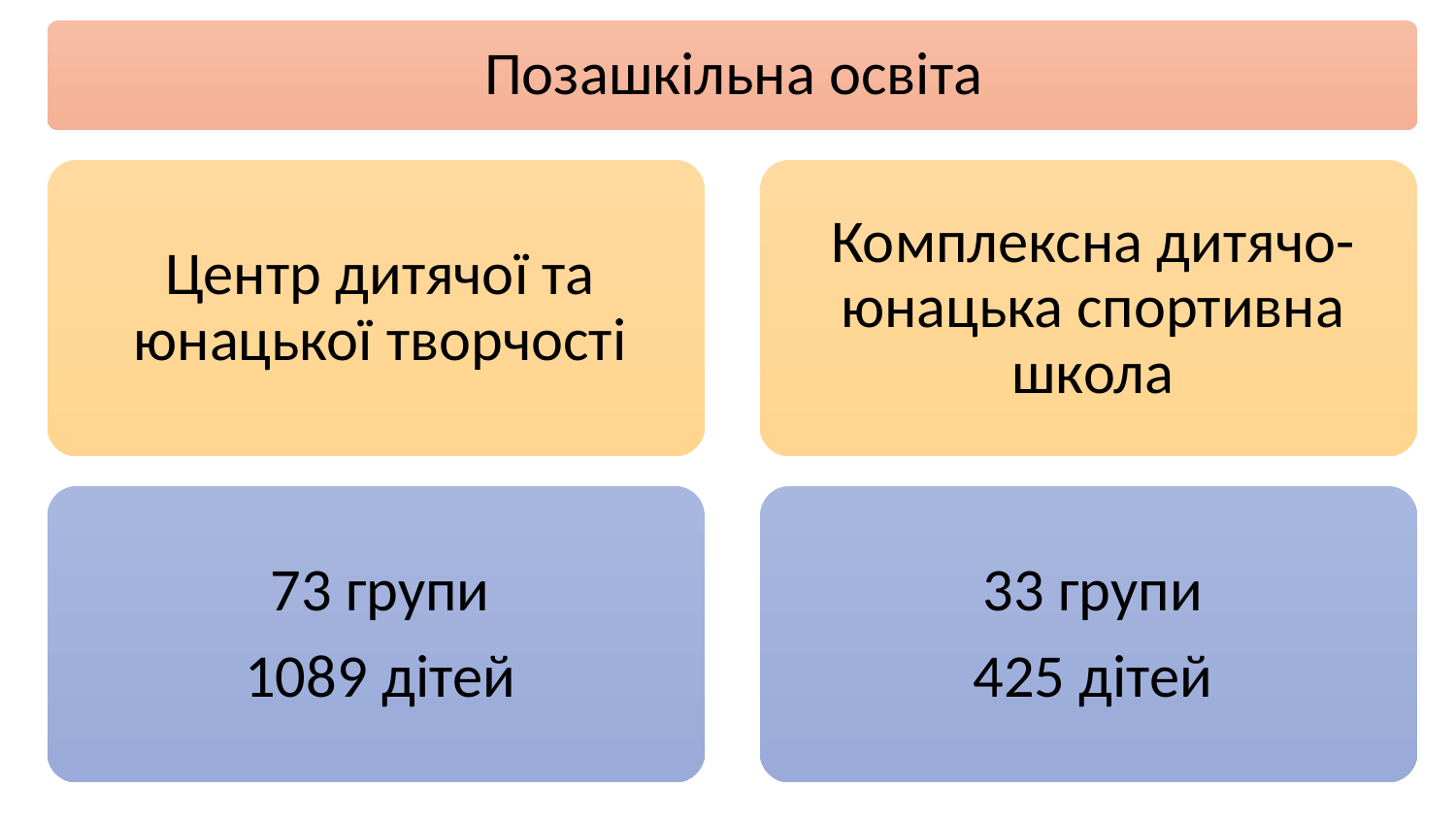

Позашкільна освіта
Центр дитячої та юнацької творчості
73 групи
1089 дітей
Комплексна дитячо-юнацька спортивна школа
33 групи
425 дітей